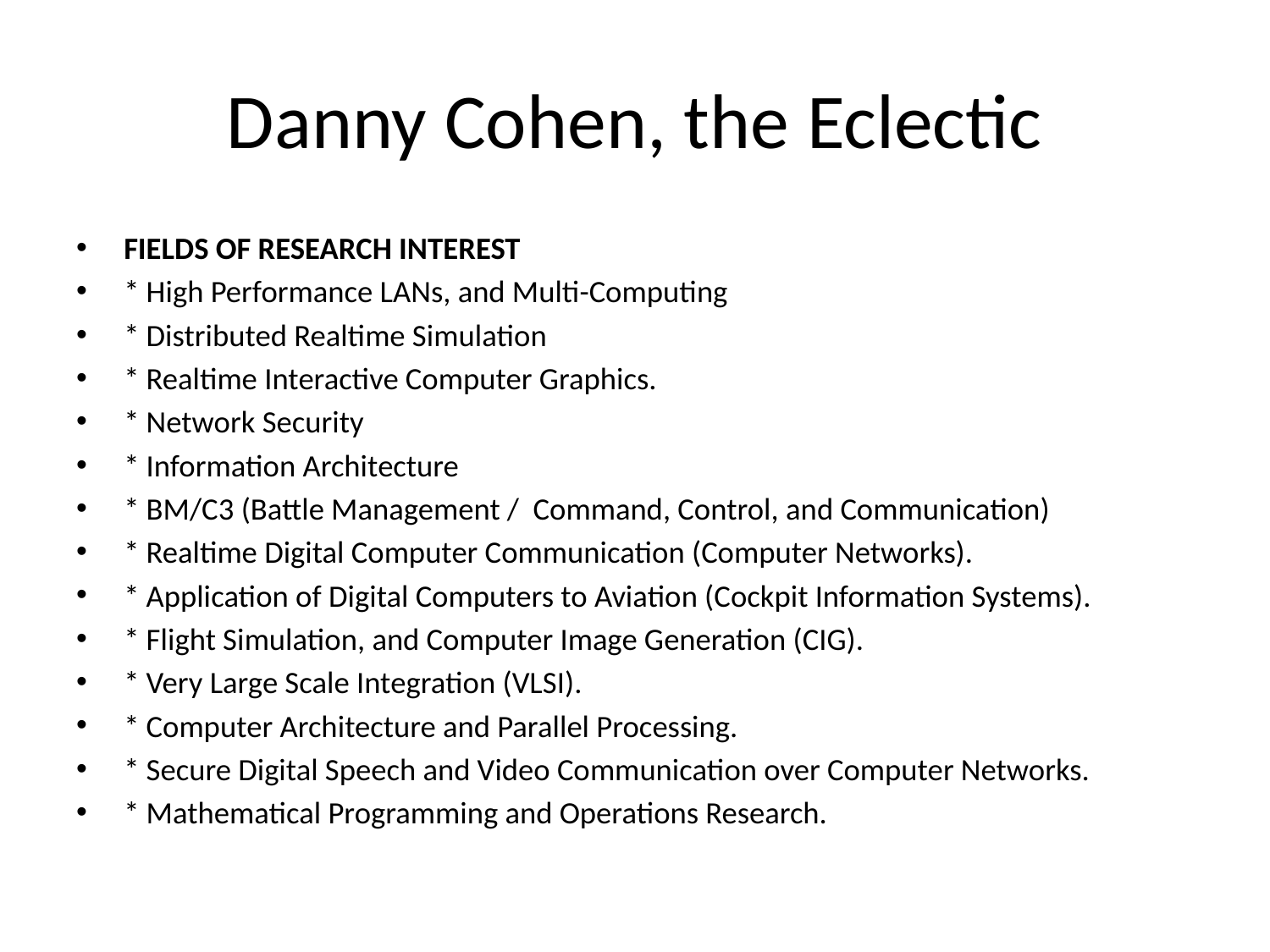

# Danny Cohen, the Eclectic
FIELDS OF RESEARCH INTEREST
* High Performance LANs, and Multi-Computing
* Distributed Realtime Simulation
* Realtime Interactive Computer Graphics.
* Network Security
* Information Architecture
* BM/C3 (Battle Management /  Command, Control, and Communication)
* Realtime Digital Computer Communication (Computer Networks).
* Application of Digital Computers to Aviation (Cockpit Information Systems).
* Flight Simulation, and Computer Image Generation (CIG).
* Very Large Scale Integration (VLSI).
* Computer Architecture and Parallel Processing.
* Secure Digital Speech and Video Communication over Computer Networks.
* Mathematical Programming and Operations Research.